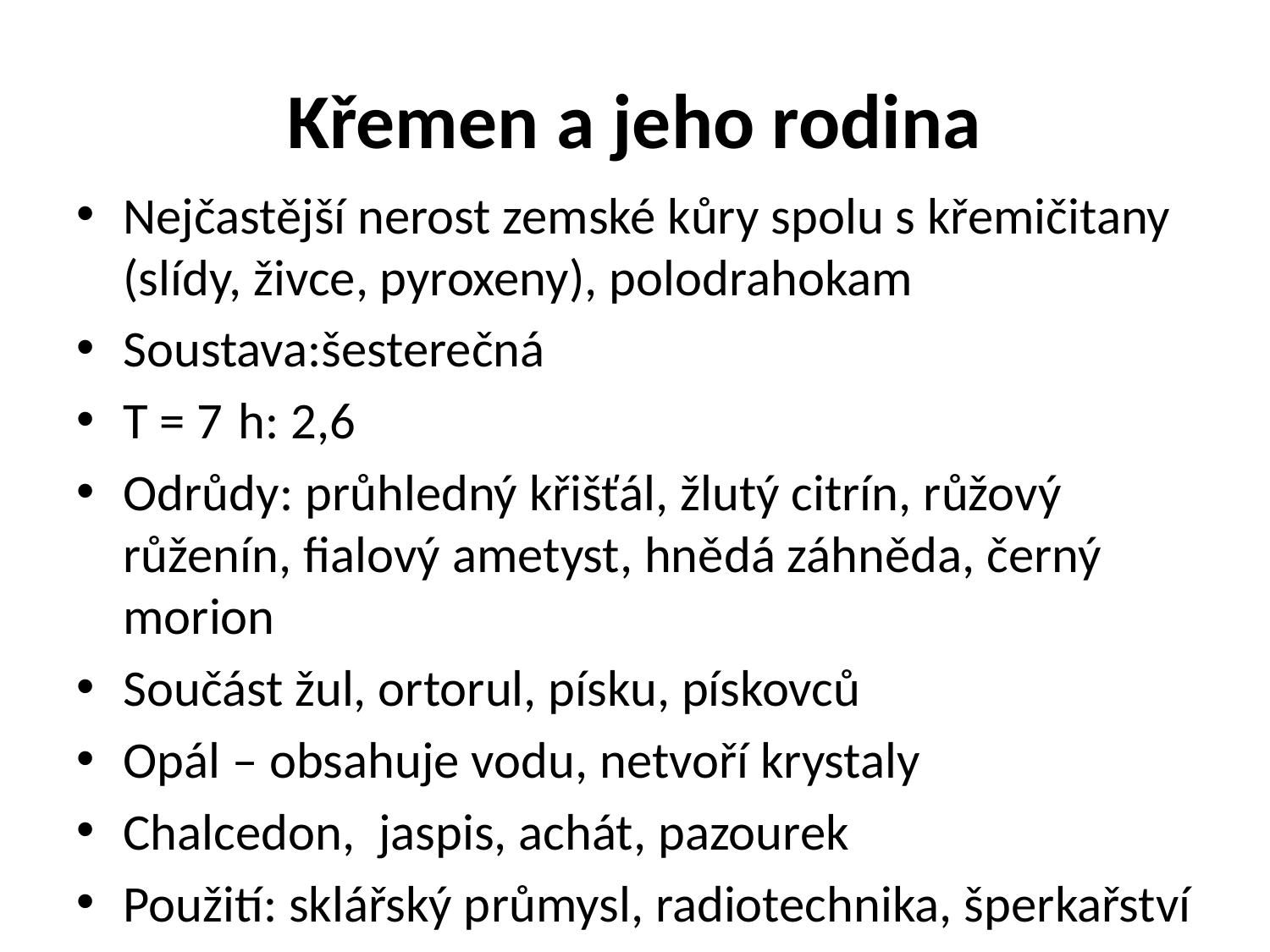

# Křemen a jeho rodina
Nejčastější nerost zemské kůry spolu s křemičitany (slídy, živce, pyroxeny), polodrahokam
Soustava:šesterečná
T = 7	h: 2,6
Odrůdy: průhledný křišťál, žlutý citrín, růžový růženín, fialový ametyst, hnědá záhněda, černý morion
Součást žul, ortorul, písku, pískovců
Opál – obsahuje vodu, netvoří krystaly
Chalcedon,  jaspis, achát, pazourek
Použití: sklářský průmysl, radiotechnika, šperkařství